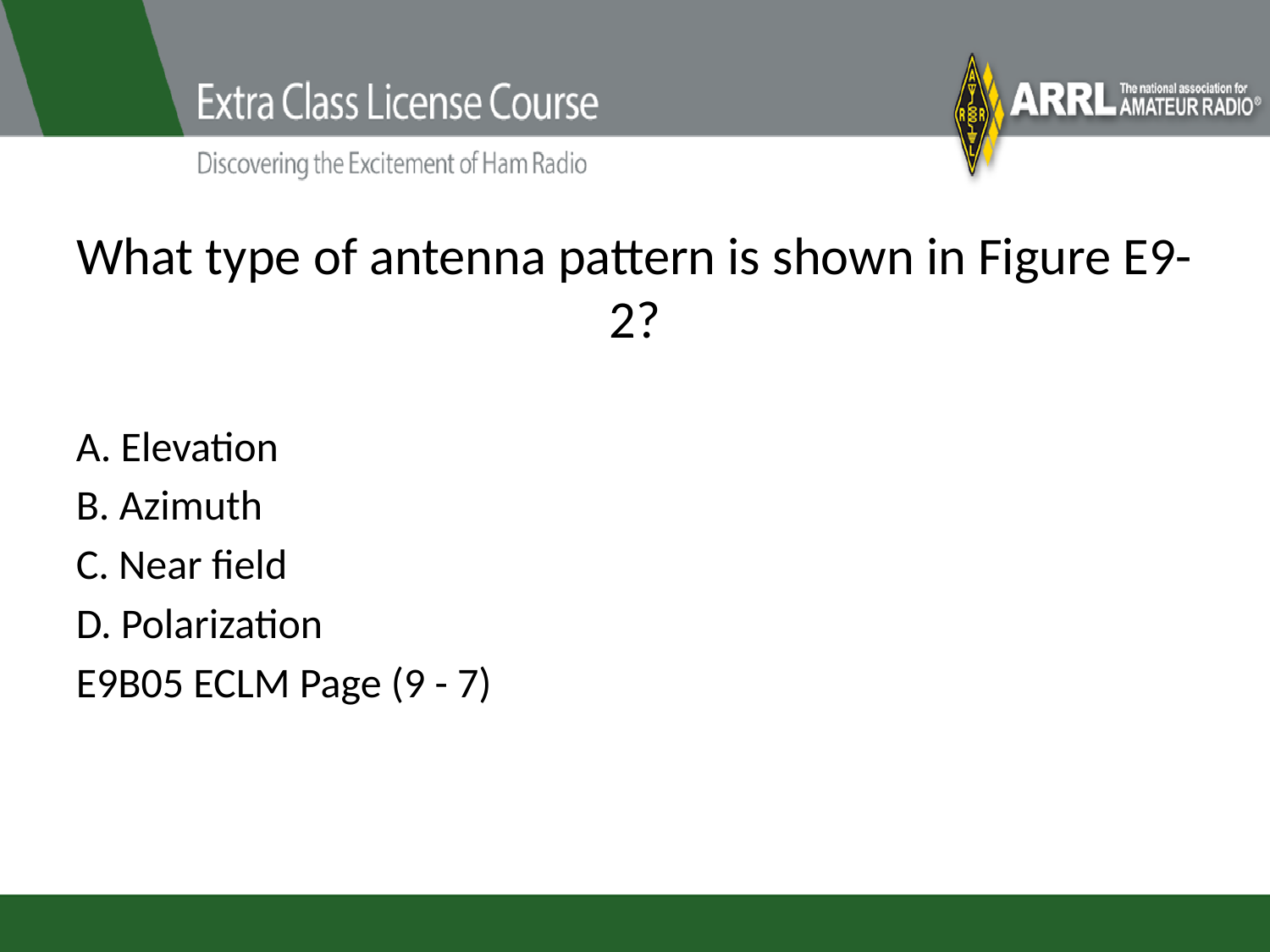

# What type of antenna pattern is shown in Figure E9-2?
A. Elevation
B. Azimuth
C. Near field
D. Polarization
E9B05 ECLM Page (9 - 7)